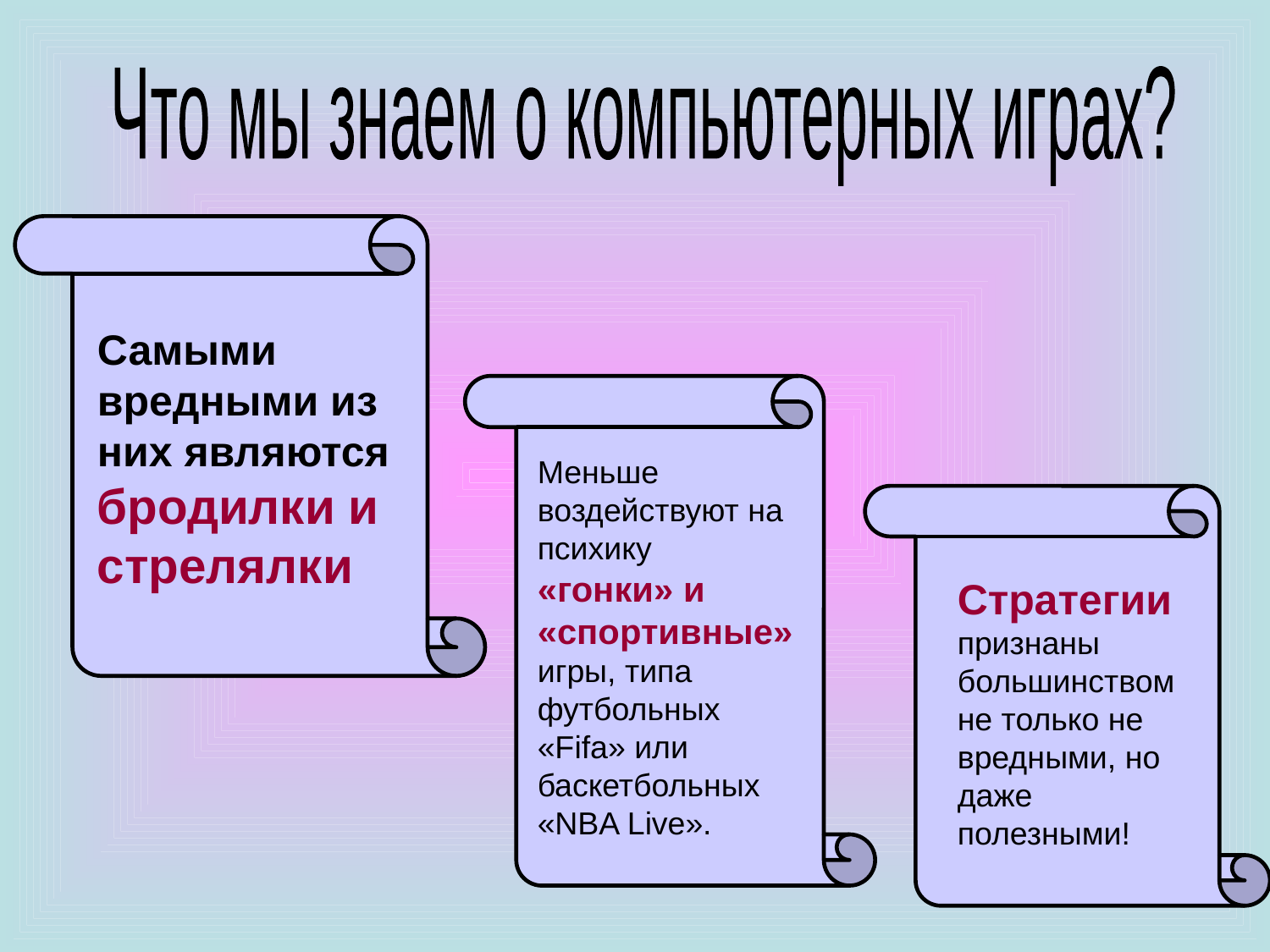

Что мы знаем о компьютерных играх?

Самыми вредными из них являются бродилки и стрелялки

Меньше воздействуют на психику
«гонки» и «спортивные» игры, типа футбольных «Fifa» или баскетбольных «NBA Live».

Стратегии признаны большинством не только не вредными, но даже полезными!